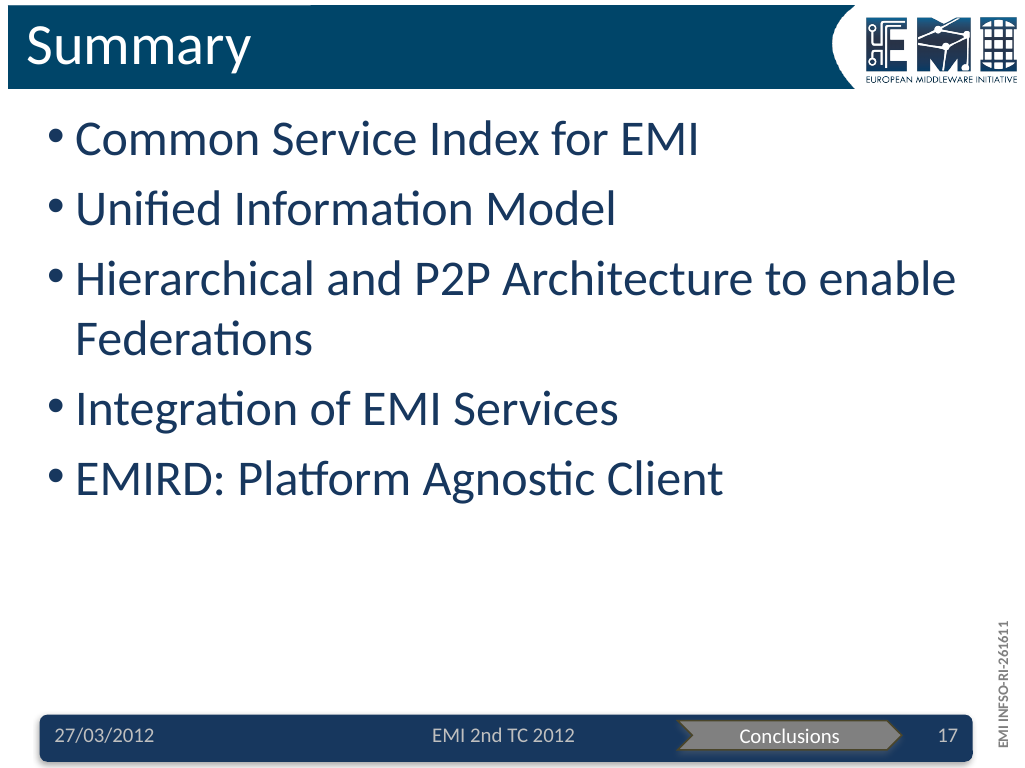

# Summary
Common Service Index for EMI
Unified Information Model
Hierarchical and P2P Architecture to enable Federations
Integration of EMI Services
EMIRD: Platform Agnostic Client
27/03/2012
EMI 2nd TC 2012
17
Conclusions